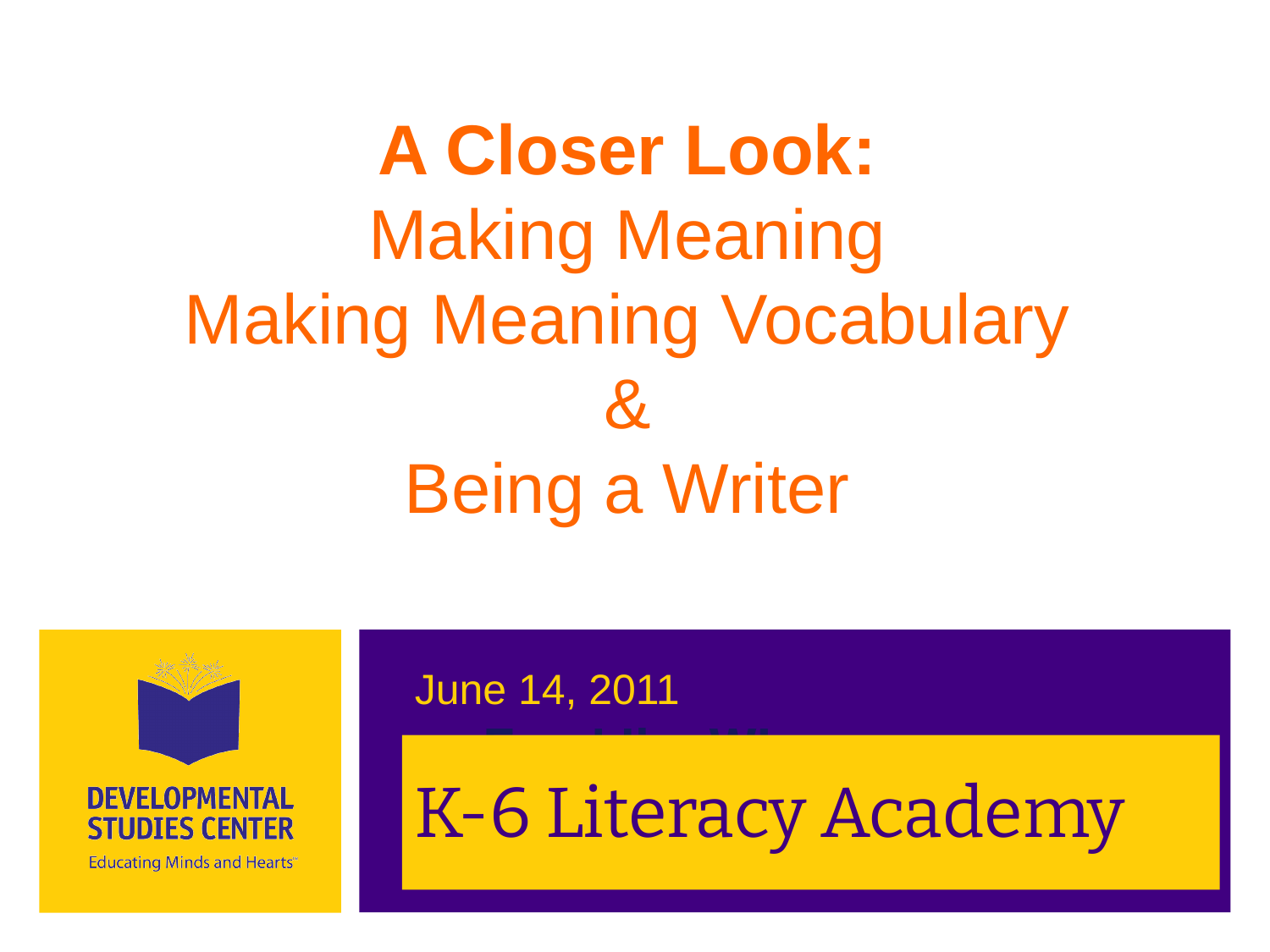

A Closer Look:
Making Meaning
Making Meaning Vocabulary
&
Being a Writer

June 14, 2011
Franklin, WI
June 13, 2011

# K-6 Literacy Academy